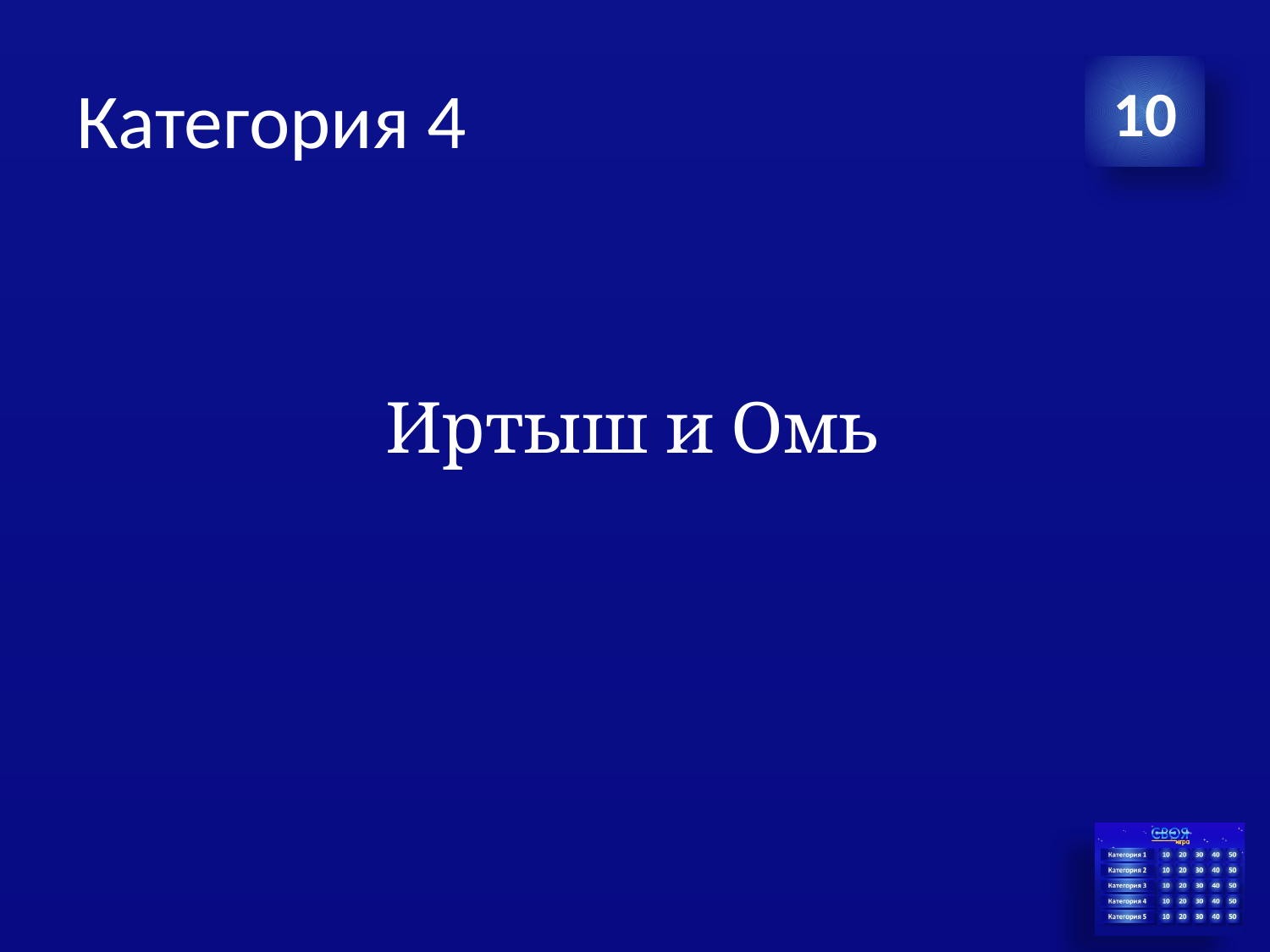

# Категория 4
10
Иртыш и Омь